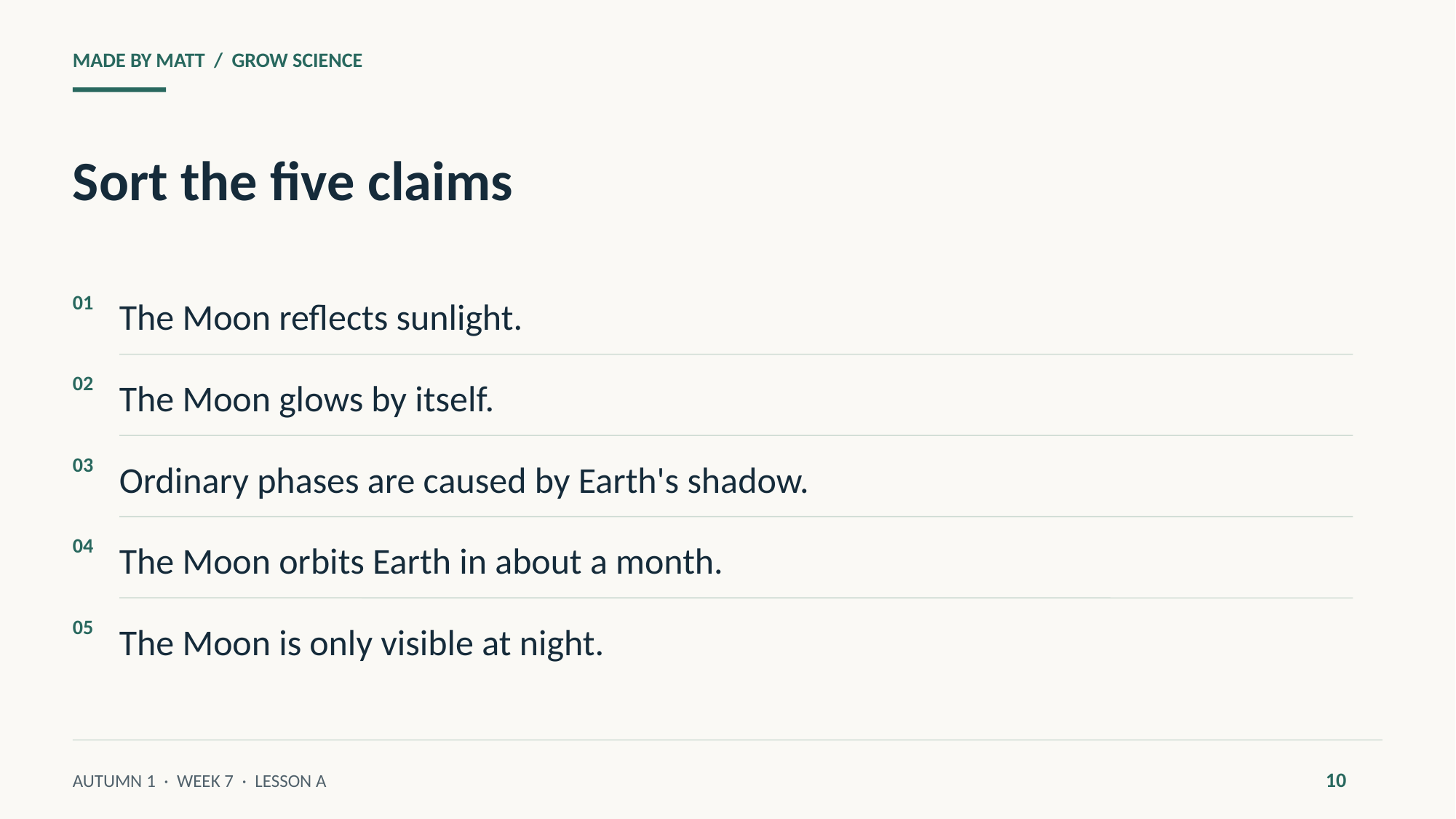

MADE BY MATT  /  GROW SCIENCE

Sort the five claims
The Moon reflects sunlight.
01

The Moon glows by itself.
02

Ordinary phases are caused by Earth's shadow.
03

The Moon orbits Earth in about a month.
04

The Moon is only visible at night.
05

10
AUTUMN 1  ·  WEEK 7  ·  LESSON A